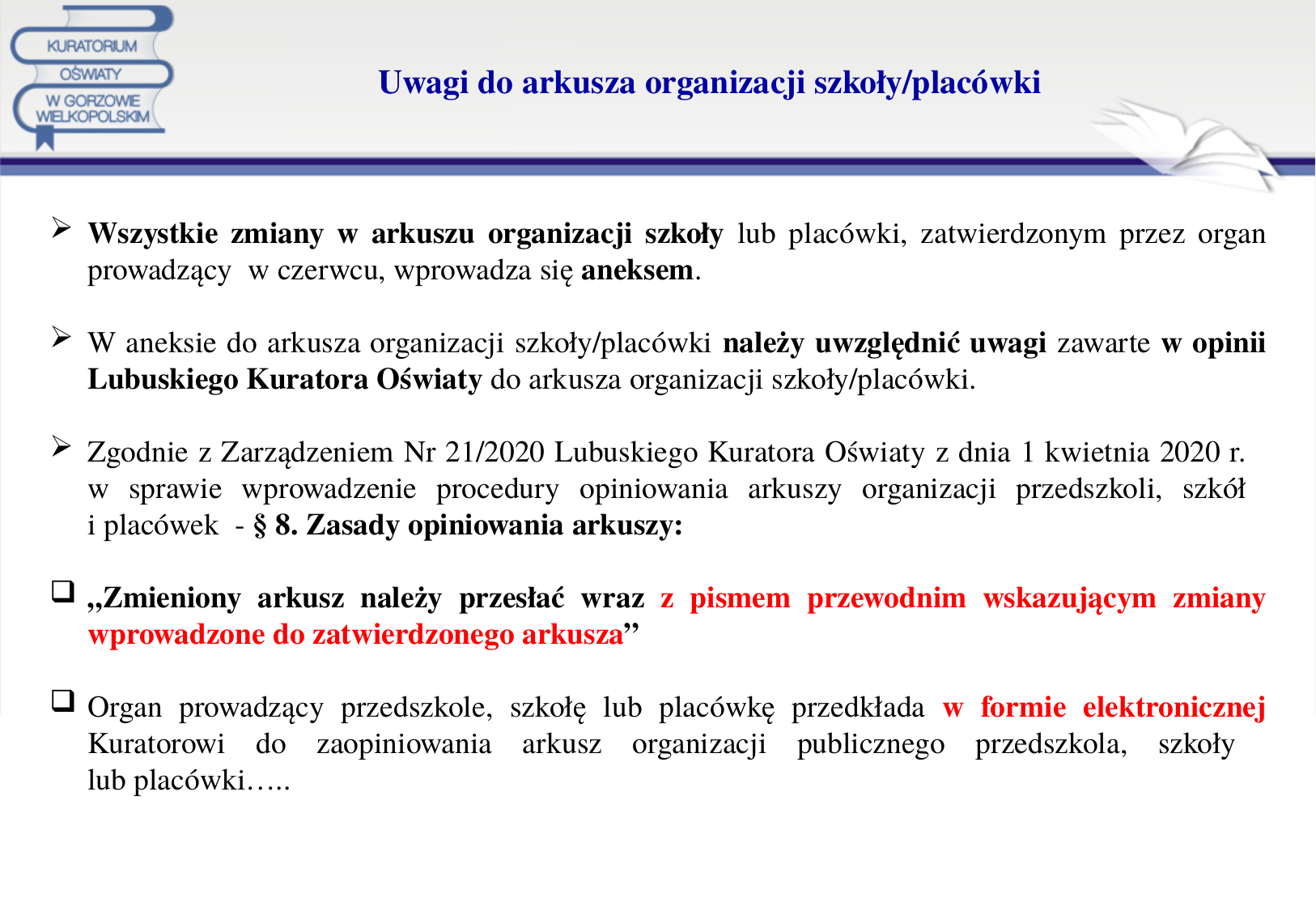

Uwagi do arkusza organizacji szkoły/placówki
Wszystkie zmiany w arkuszu organizacji szkoły lub placówki, zatwierdzonym przez organ prowadzący  w czerwcu, wprowadza się aneksem.

W aneksie do arkusza organizacji szkoły/placówki należy uwzględnić uwagi zawarte w opinii Lubuskiego Kuratora Oświaty do arkusza organizacji szkoły/placówki.

Zgodnie z Zarządzeniem Nr 21/2020 Lubuskiego Kuratora Oświaty z dnia 1 kwietnia 2020 r. 
w sprawie wprowadzenie procedury opiniowania arkuszy organizacji przedszkoli, szkół
i placówek  - § 8. Zasady opiniowania arkuszy:

„Zmieniony arkusz należy przesłać wraz z pismem przewodnim wskazującym zmiany wprowadzone do zatwierdzonego arkusza”

Organ prowadzący przedszkole, szkołę lub placówkę przedkłada w formie elektronicznej Kuratorowi do zaopiniowania arkusz organizacji publicznego przedszkola, szkoły
lub placówki…..